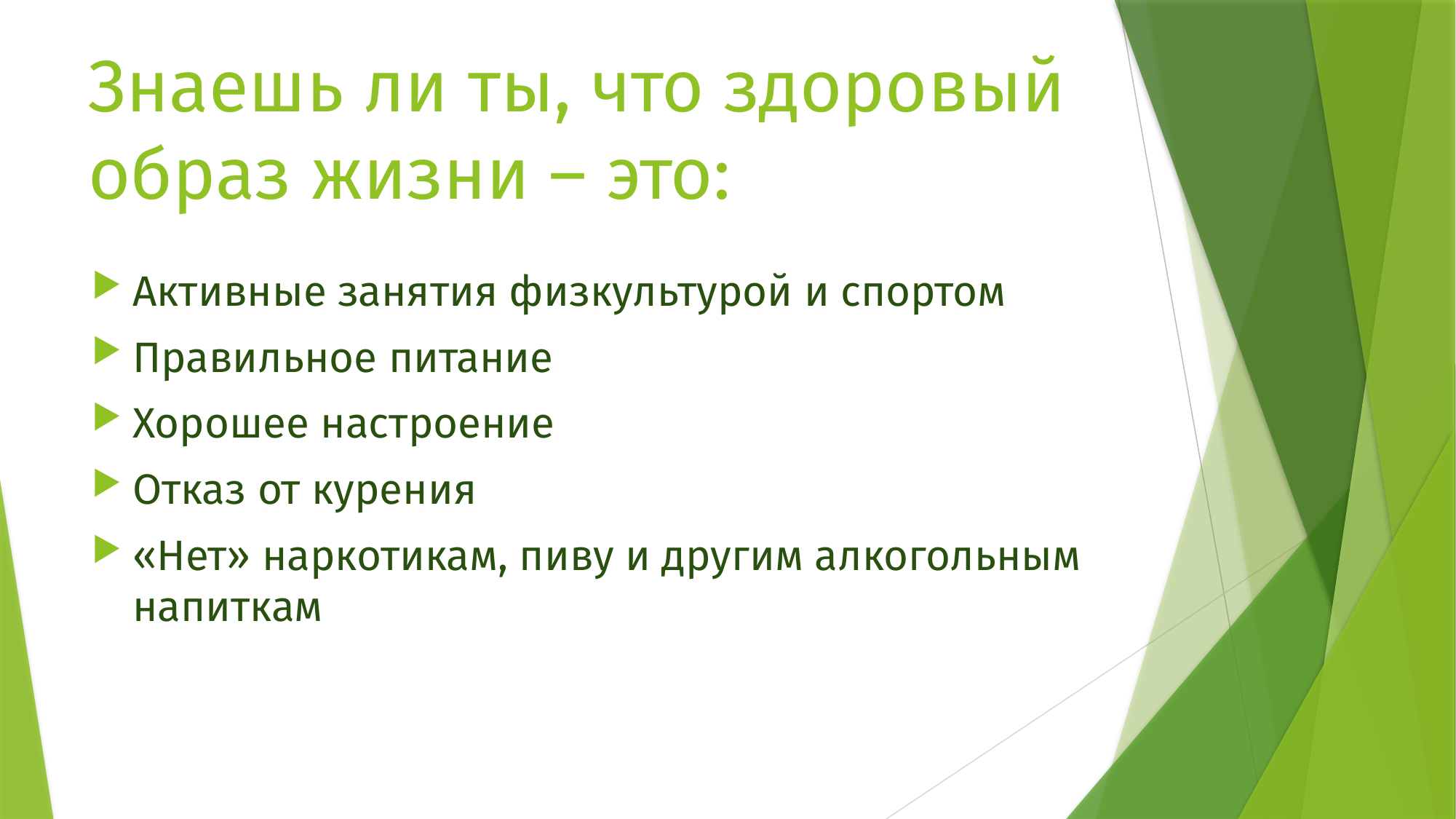

# Знаешь ли ты, что здоровый образ жизни – это:
Активные занятия физкультурой и спортом
Правильное питание
Хорошее настроение
Отказ от курения
«Нет» наркотикам, пиву и другим алкогольным напиткам